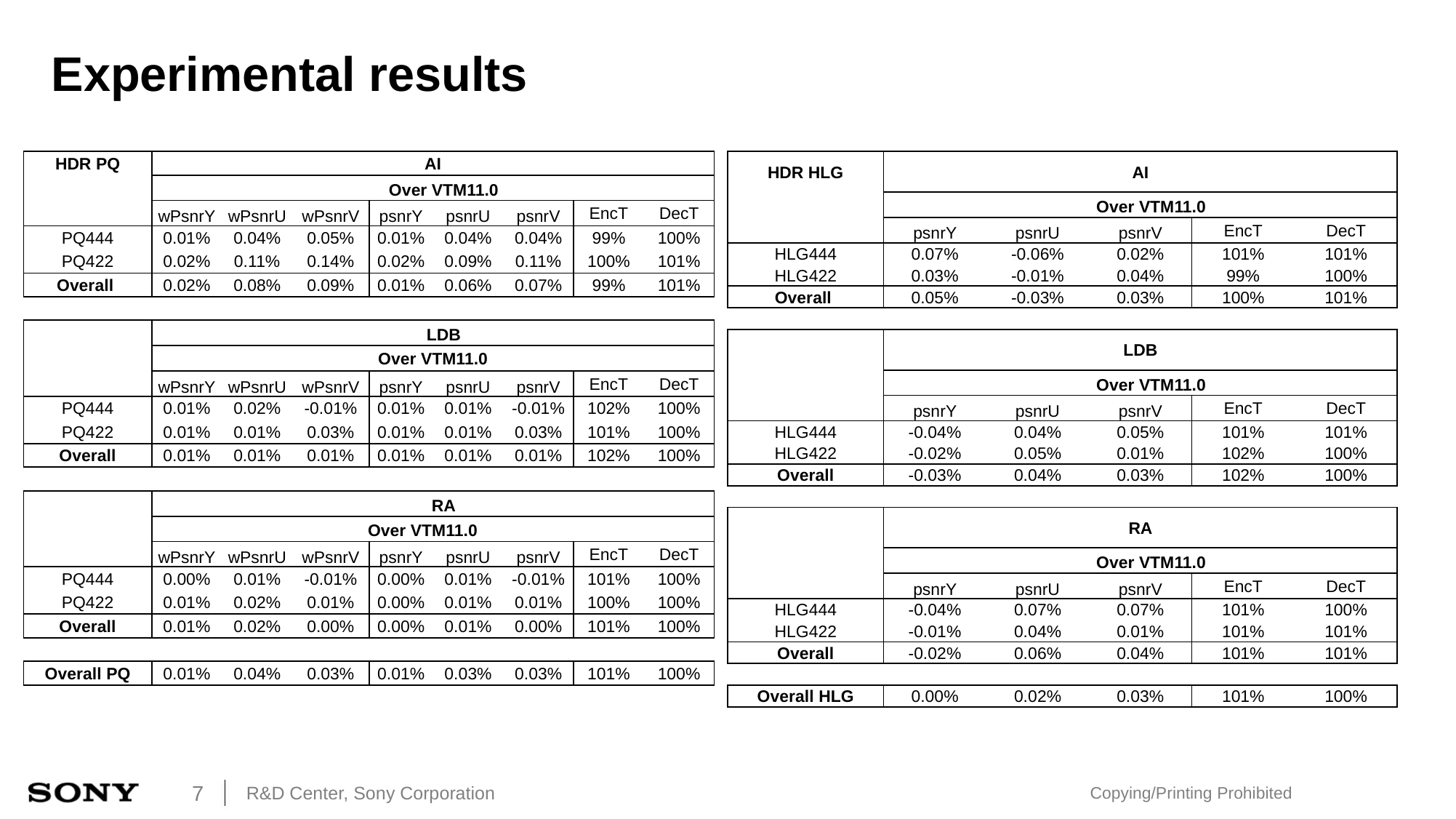

# Experimental results
| HDR PQ | AI |  |  |  |  |  |  |  |
| --- | --- | --- | --- | --- | --- | --- | --- | --- |
|  | Over VTM11.0 |  |  |  |  |  |  |  |
|  | wPsnrY | wPsnrU | wPsnrV | psnrY | psnrU | psnrV | EncT | DecT |
| PQ444 | 0.01% | 0.04% | 0.05% | 0.01% | 0.04% | 0.04% | 99% | 100% |
| PQ422 | 0.02% | 0.11% | 0.14% | 0.02% | 0.09% | 0.11% | 100% | 101% |
| Overall | 0.02% | 0.08% | 0.09% | 0.01% | 0.06% | 0.07% | 99% | 101% |
|  |  |  |  |  |  |  |  |  |
|  | LDB |  |  |  |  |  |  |  |
|  | Over VTM11.0 |  |  |  |  |  |  |  |
|  | wPsnrY | wPsnrU | wPsnrV | psnrY | psnrU | psnrV | EncT | DecT |
| PQ444 | 0.01% | 0.02% | -0.01% | 0.01% | 0.01% | -0.01% | 102% | 100% |
| PQ422 | 0.01% | 0.01% | 0.03% | 0.01% | 0.01% | 0.03% | 101% | 100% |
| Overall | 0.01% | 0.01% | 0.01% | 0.01% | 0.01% | 0.01% | 102% | 100% |
|  |  |  |  |  |  |  |  |  |
|  | RA |  |  |  |  |  |  |  |
|  | Over VTM11.0 |  |  |  |  |  |  |  |
|  | wPsnrY | wPsnrU | wPsnrV | psnrY | psnrU | psnrV | EncT | DecT |
| PQ444 | 0.00% | 0.01% | -0.01% | 0.00% | 0.01% | -0.01% | 101% | 100% |
| PQ422 | 0.01% | 0.02% | 0.01% | 0.00% | 0.01% | 0.01% | 100% | 100% |
| Overall | 0.01% | 0.02% | 0.00% | 0.00% | 0.01% | 0.00% | 101% | 100% |
|  |  |  |  |  |  |  |  |  |
| Overall PQ | 0.01% | 0.04% | 0.03% | 0.01% | 0.03% | 0.03% | 101% | 100% |
| HDR HLG |  |  | AI |  |  |
| --- | --- | --- | --- | --- | --- |
|  | Over VTM11.0 |  |  |  |  |
|  | psnrY | psnrU | psnrV | EncT | DecT |
| HLG444 | 0.07% | -0.06% | 0.02% | 101% | 101% |
| HLG422 | 0.03% | -0.01% | 0.04% | 99% | 100% |
| Overall | 0.05% | -0.03% | 0.03% | 100% | 101% |
|  |  |  |  |  |  |
|  |  |  | LDB |  |  |
|  | Over VTM11.0 |  |  |  |  |
|  | psnrY | psnrU | psnrV | EncT | DecT |
| HLG444 | -0.04% | 0.04% | 0.05% | 101% | 101% |
| HLG422 | -0.02% | 0.05% | 0.01% | 102% | 100% |
| Overall | -0.03% | 0.04% | 0.03% | 102% | 100% |
|  |  |  |  |  |  |
|  |  |  | RA |  |  |
|  | Over VTM11.0 |  |  |  |  |
|  | psnrY | psnrU | psnrV | EncT | DecT |
| HLG444 | -0.04% | 0.07% | 0.07% | 101% | 100% |
| HLG422 | -0.01% | 0.04% | 0.01% | 101% | 101% |
| Overall | -0.02% | 0.06% | 0.04% | 101% | 101% |
|  |  |  |  |  |  |
| Overall HLG | 0.00% | 0.02% | 0.03% | 101% | 100% |